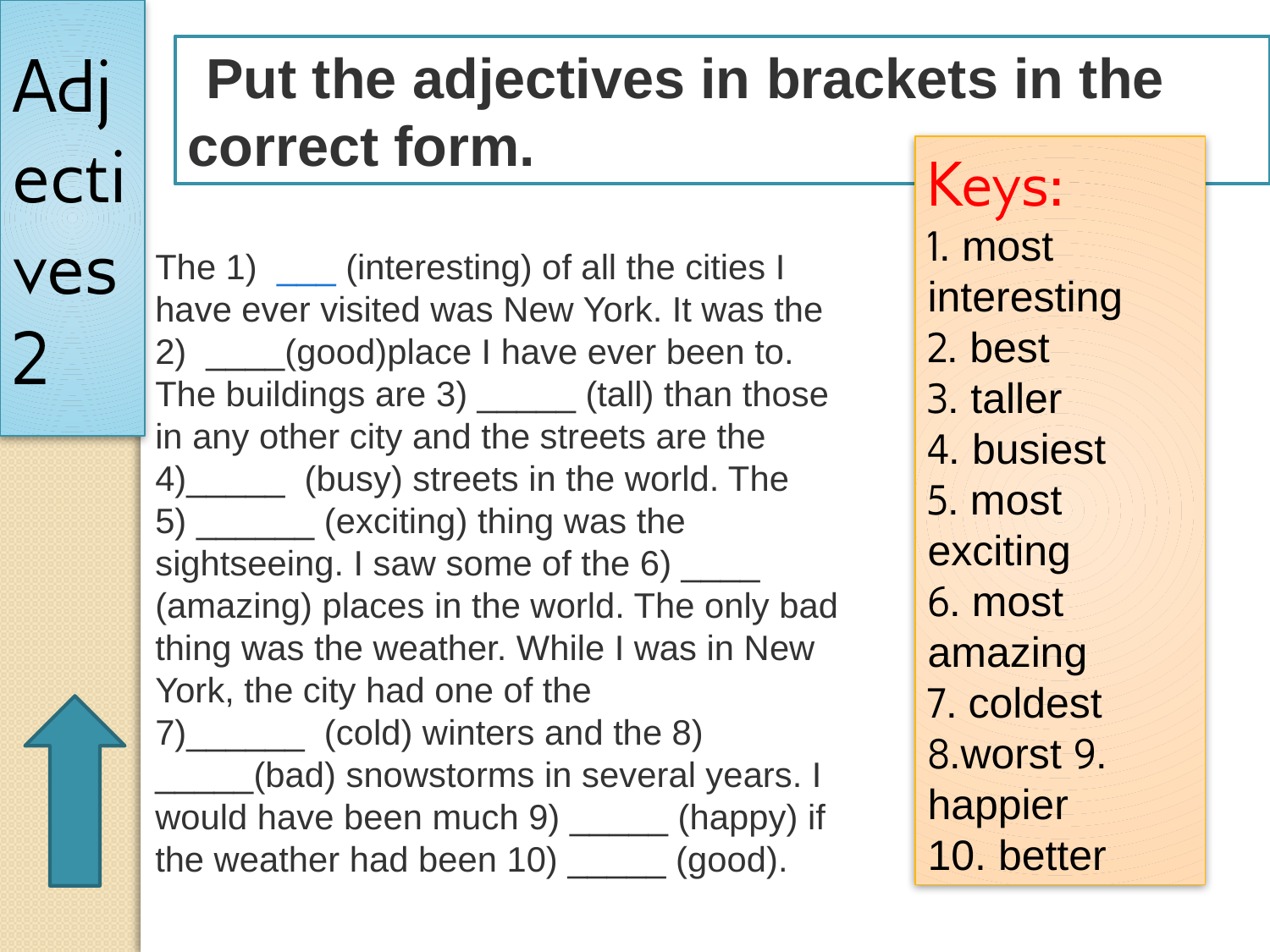

# Adjectives 2
 Put the adjectives in brackets in the correct form.
Keys:
1. most interesting
2. best
3. taller
4. busiest
5. most exciting
6. most amazing
7. coldest
8.worst 9. happier
10. better
The 1)  ___ (interesting) of all the cities I have ever visited was New York. It was the 2)  ____(good)place I have ever been to. The buildings are 3) _____ (tall) than those in any other city and the streets are the 4)_____  (busy) streets in the world. The 5) ______ (exciting) thing was the sightseeing. I saw some of the 6) ____ (amazing) places in the world. The only bad thing was the weather. While I was in New York, the city had one of the 7)______  (cold) winters and the 8) _____(bad) snowstorms in several years. I would have been much 9) _____ (happy) if the weather had been 10) _____ (good).